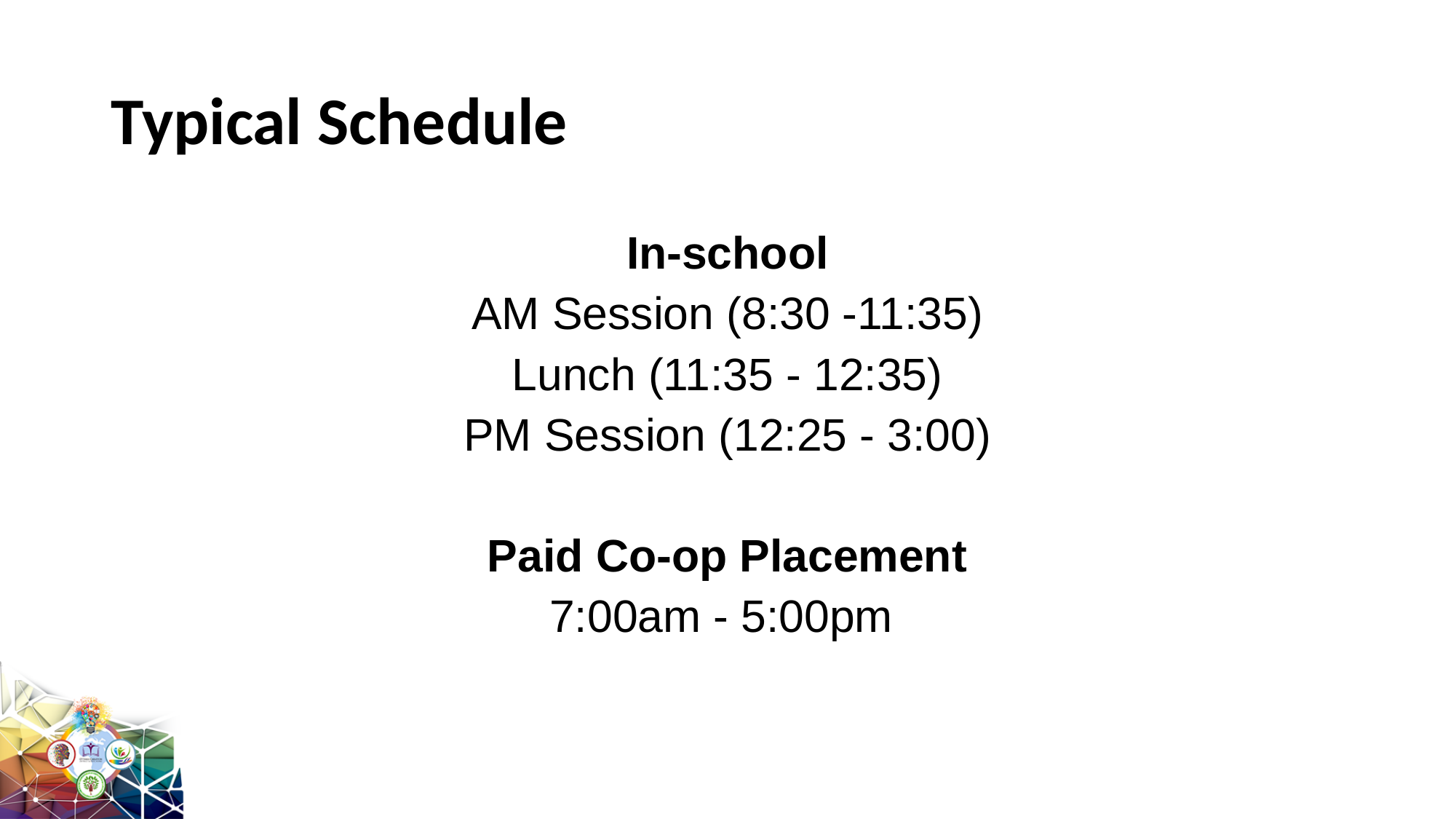

# Typical Schedule
In-school
AM Session (8:30 -11:35)
Lunch (11:35 - 12:35)
PM Session (12:25 - 3:00)

Paid Co-op Placement
7:00am - 5:00pm